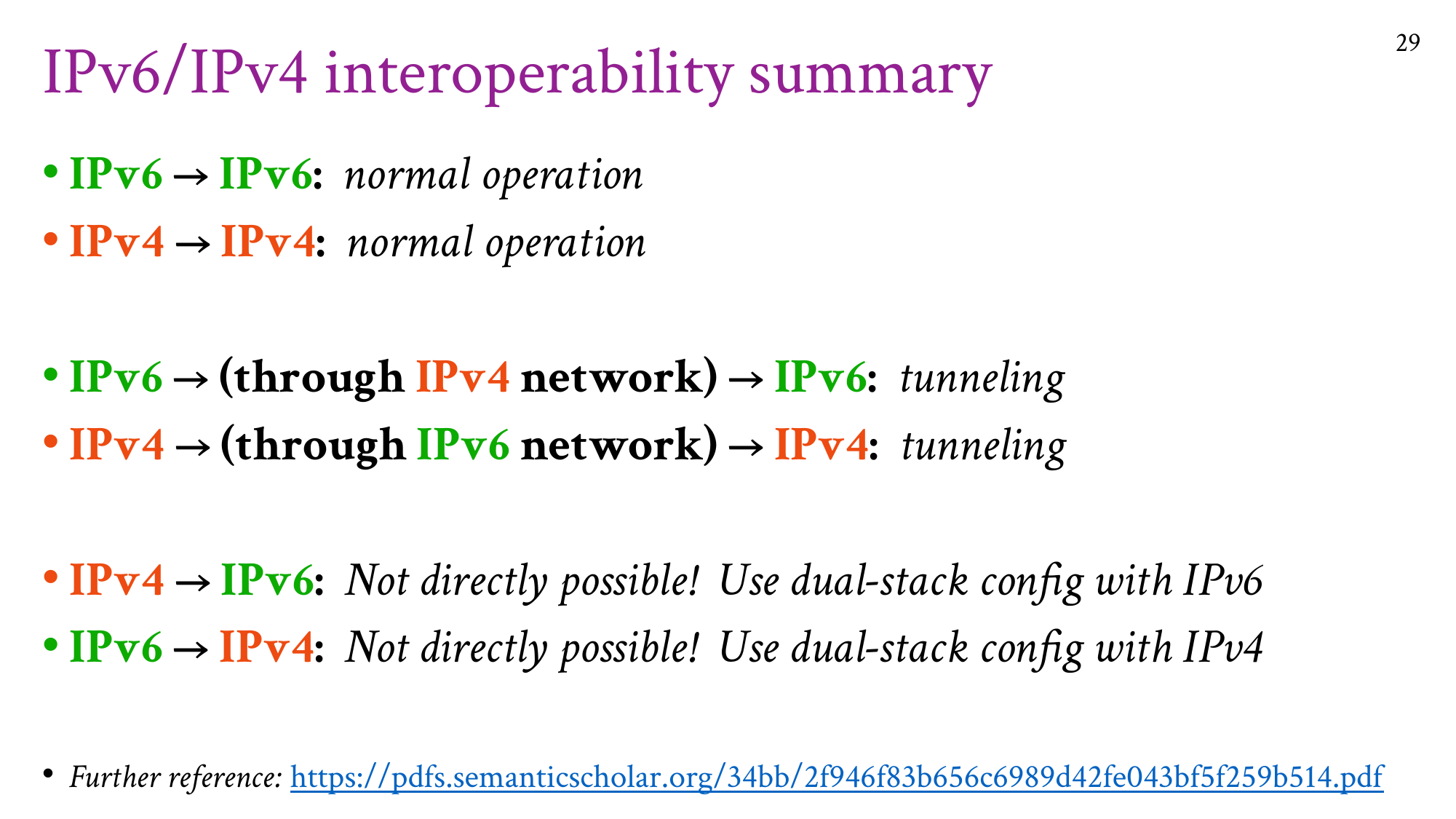

# IPv6/IPv4 interoperability summary
IPv6 → IPv6:  normal operation
IPv4 → IPv4:  normal operation

IPv6 → (through IPv4 network) → IPv6:  tunneling
IPv4 → (through IPv6 network) → IPv4:  tunneling

IPv4 → IPv6:  Not directly possible!  Use dual-stack config with IPv6
IPv6 → IPv4:  Not directly possible!  Use dual-stack config with IPv4

Further reference: https://pdfs.semanticscholar.org/34bb/2f946f83b656c6989d42fe043bf5f259b514.pdf